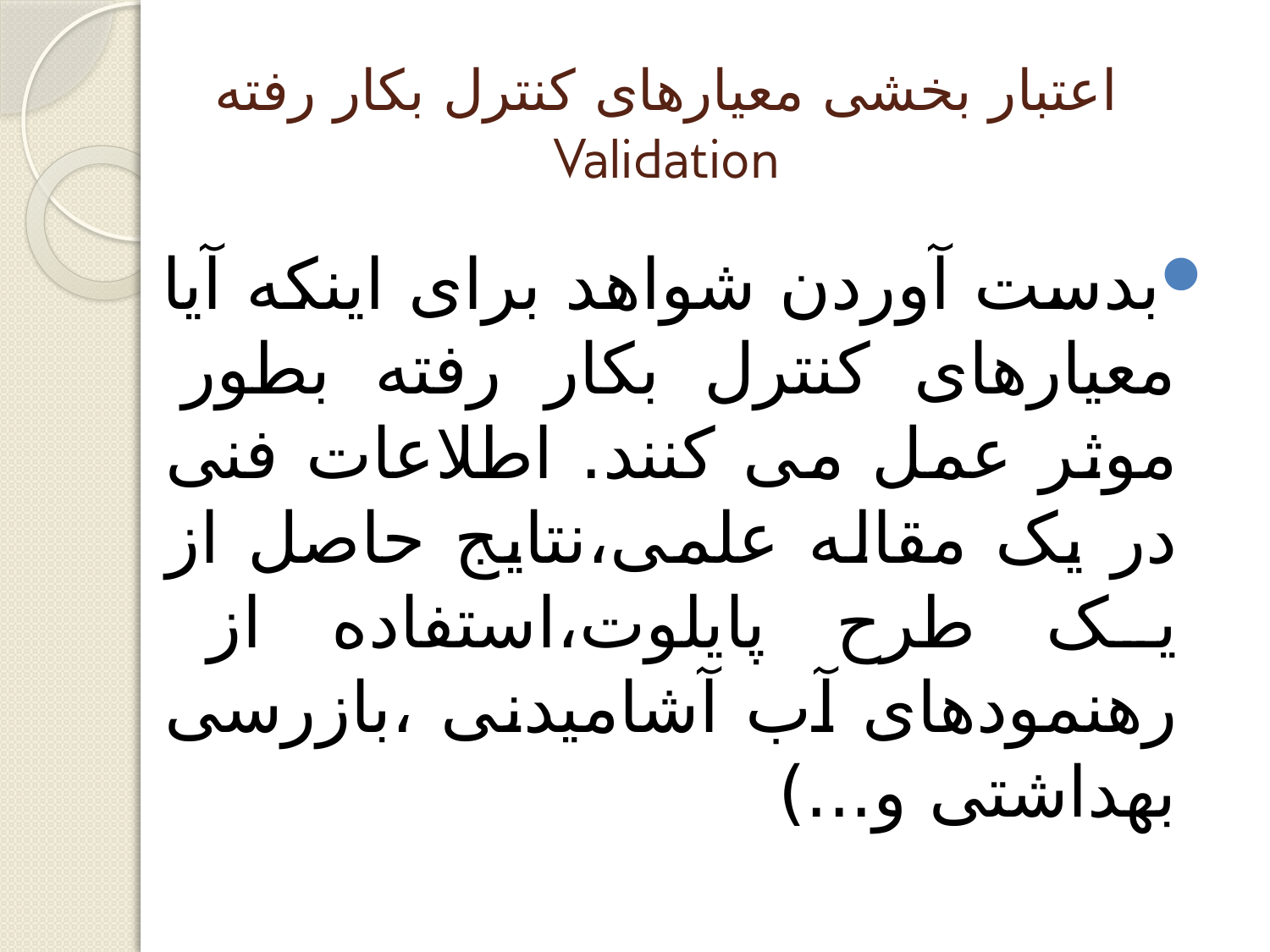

# اعتبار بخشی معیارهای کنترل بکار رفته Validation
بدست آوردن شواهد برای اینکه آیا معیارهای کنترل بکار رفته بطور موثر عمل می کنند. اطلاعات فنی در یک مقاله علمی،نتایج حاصل از یک طرح پایلوت،استفاده از رهنمودهای آب آشامیدنی ،بازرسی بهداشتی و...)